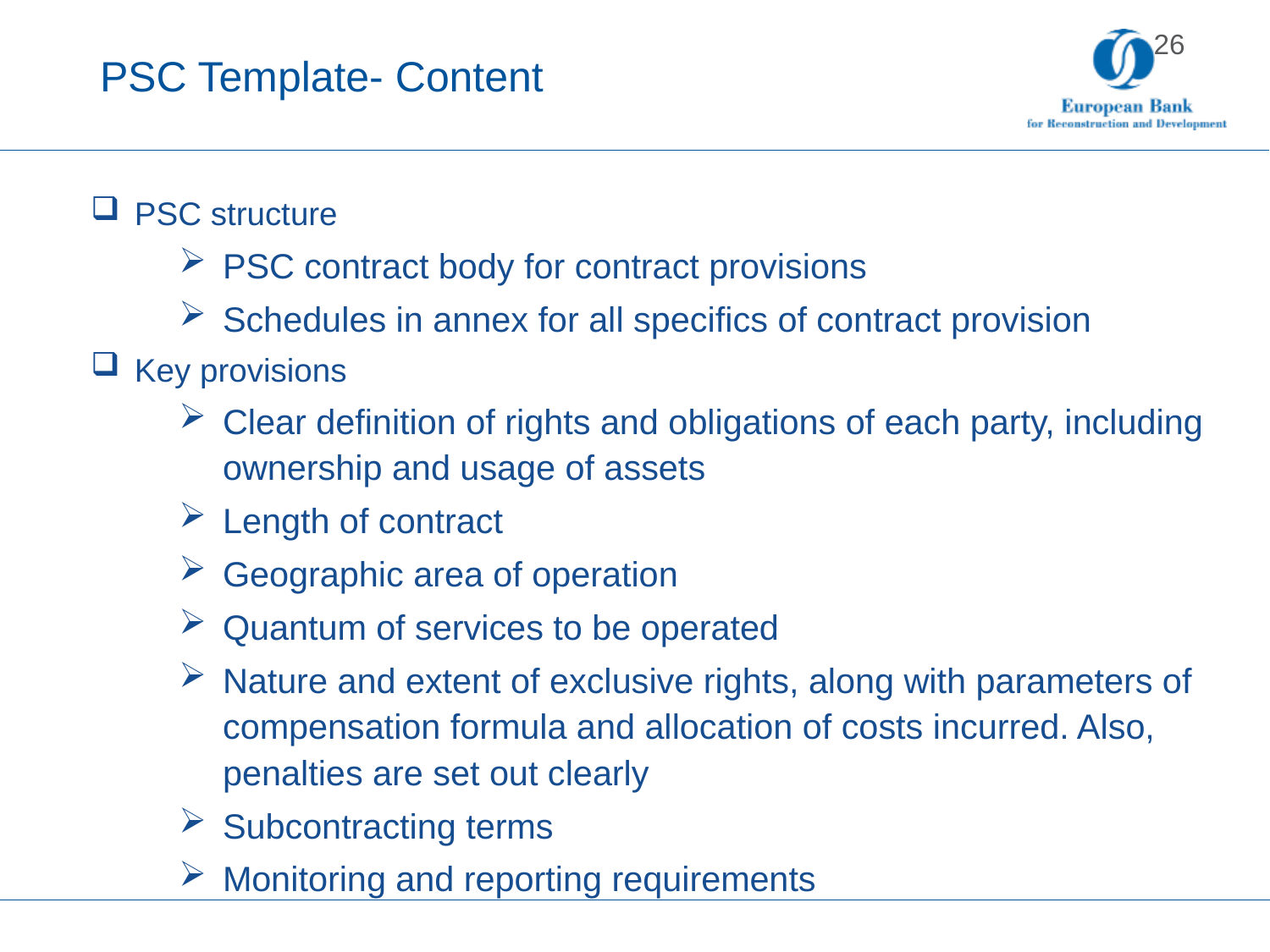

# PSC Template- Content
PSC structure
PSC contract body for contract provisions
Schedules in annex for all specifics of contract provision
Key provisions
Clear definition of rights and obligations of each party, including ownership and usage of assets
Length of contract
Geographic area of operation
Quantum of services to be operated
Nature and extent of exclusive rights, along with parameters of compensation formula and allocation of costs incurred. Also, penalties are set out clearly
Subcontracting terms
Monitoring and reporting requirements